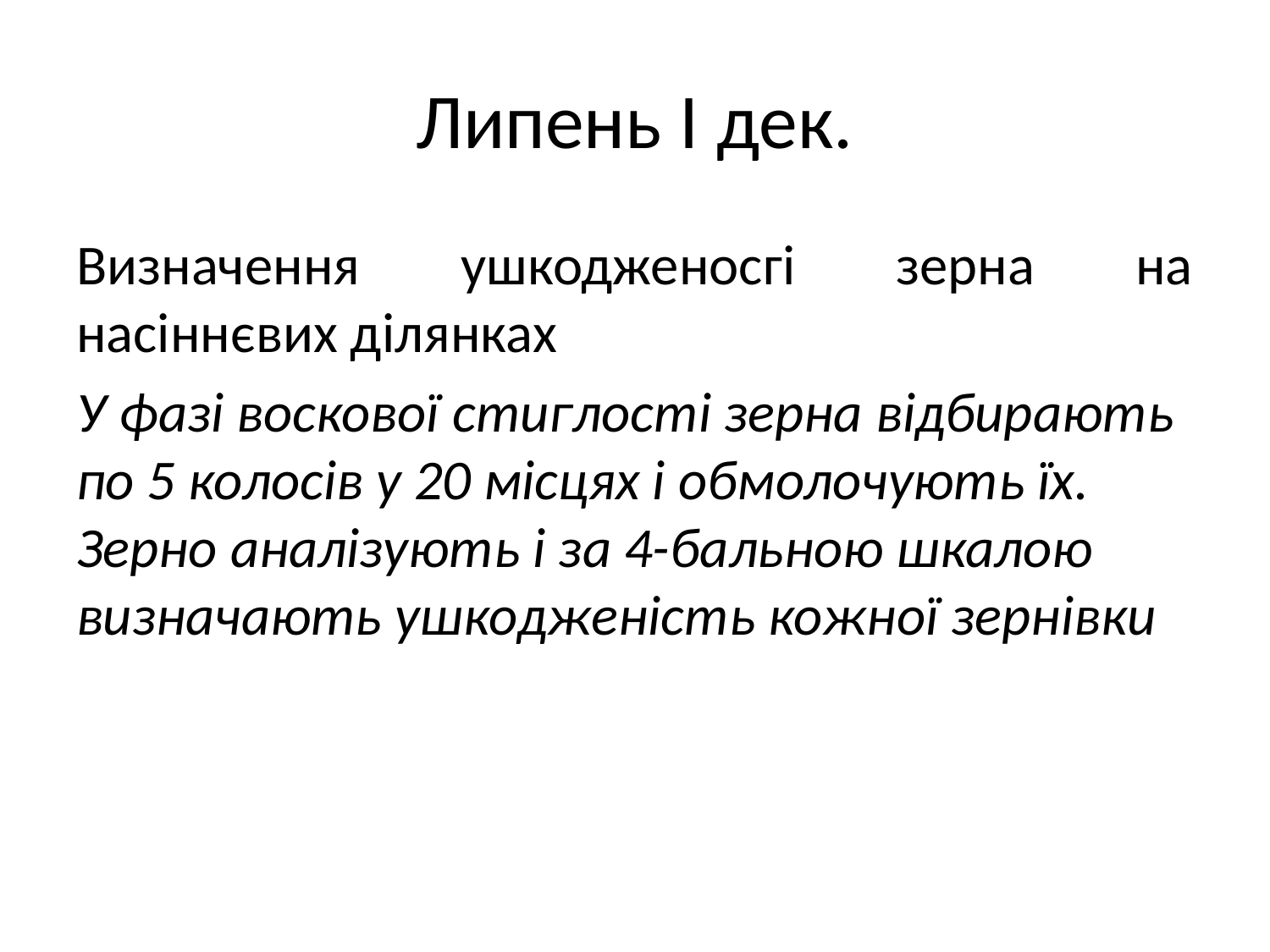

# Липень І дек.
Визначення ушкодженосгі зерна на насіннєвих ділянках
У фазі воскової стиглості зерна відбирають по 5 колосів у 20 місцях і обмолочують їх. Зерно аналізують і за 4-бальною шкалою визначають ушкодженість кожної зернівки